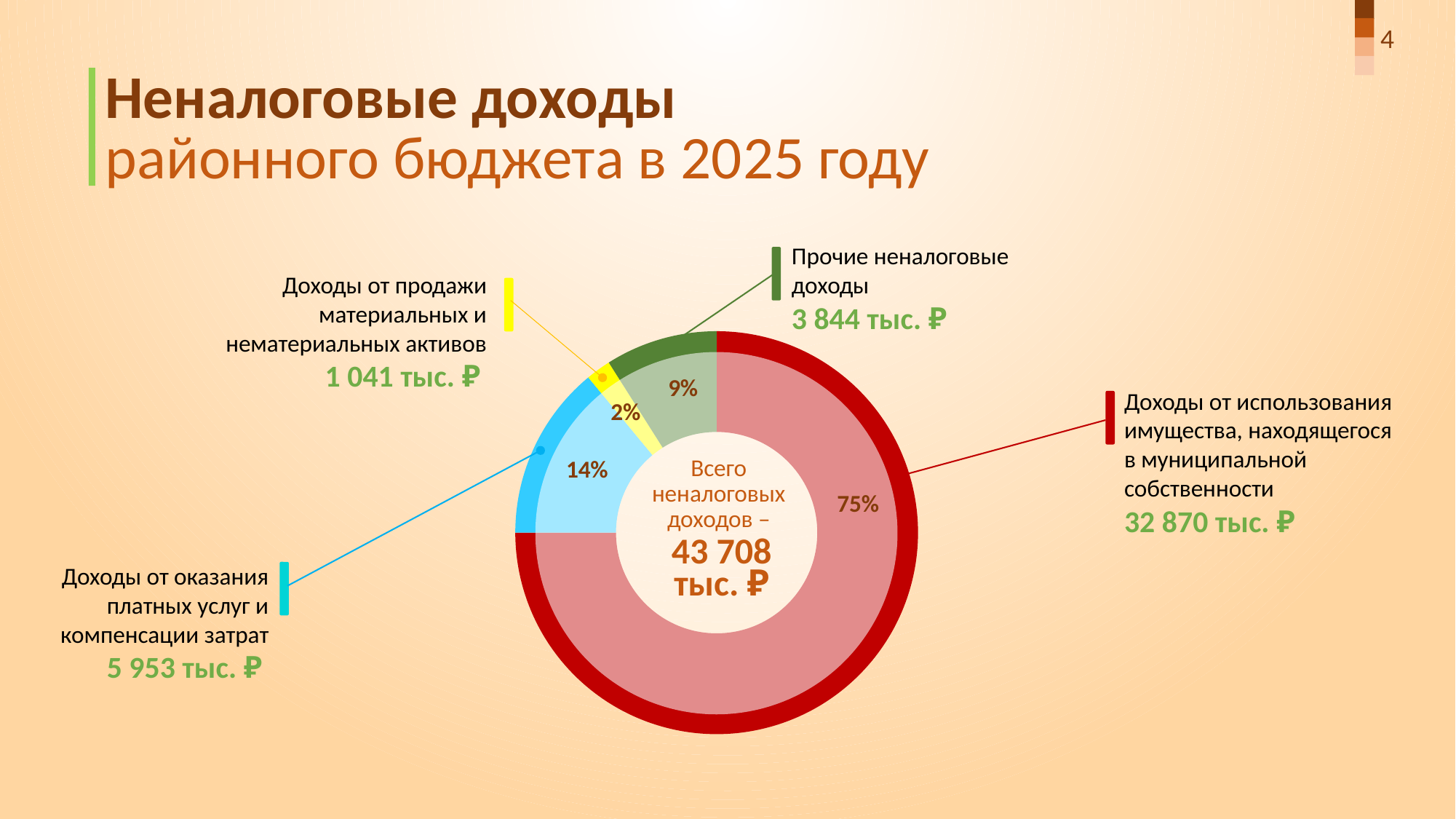

### Chart

| Category | Продажи |
|---|---|
|  | 5.0 |
|  | 1.0 |
|  | 1.0 |
|  | 17.0 |
|  | 5.0 |
|  | 24.0 |
|  | 1.0 |
|  | 13.0 |
|  | 32.0 |
4

Неналоговые доходы
районного бюджета в 2025 году

Прочие неналоговые доходы
3 844 тыс. ₽

Доходы от продажи материальных и нематериальных активов 1 041 тыс. ₽

### Chart

| Category | Продажи |
|---|---|
| Доходы от использования имущества | 75.0 |
| Доходы от оказания платных услуг и компенсации затрат | 14.0 |
| Доходы от продажи материальных и нематериальных активов | 2.0 |
| Прочие неналоговые доходы | 9.0 |
9%
Доходы от использования имущества, находящегося в муниципальной собственности
32 870 тыс. ₽
2%

14%
Всего
неналоговых
доходов –
43 708
тыс. ₽
75%
Доходы от оказания платных услуг и компенсации затрат
5 953 тыс. ₽